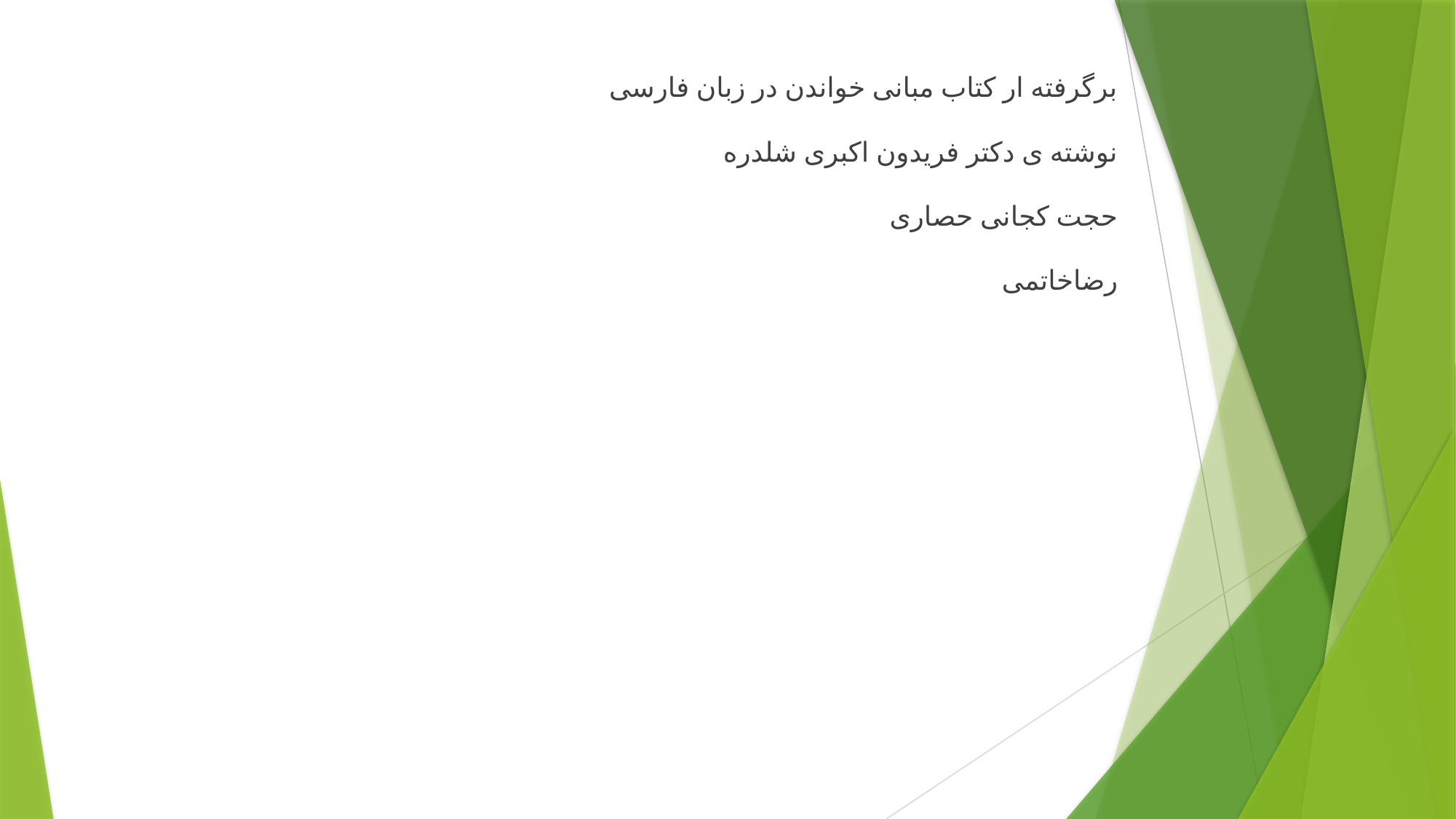

برگرفته ار کتاب مبانی خواندن در زبان فارسی
نوشته ی دکتر فریدون اکبری شلدره
حجت کجانی حصاری
رضاخاتمی